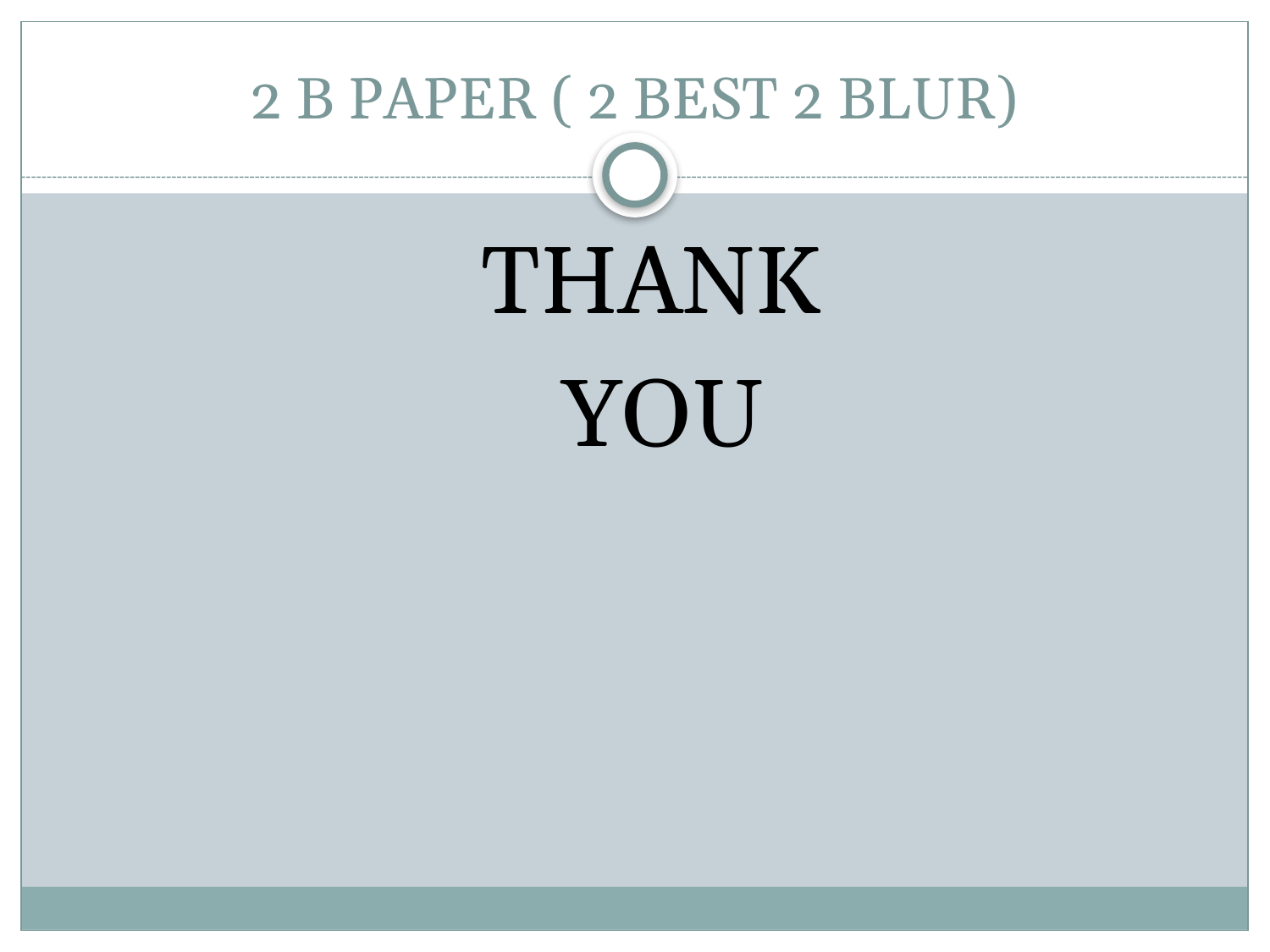

# 2 B PAPER ( 2 BEST 2 BLUR)
THANK
 YOU